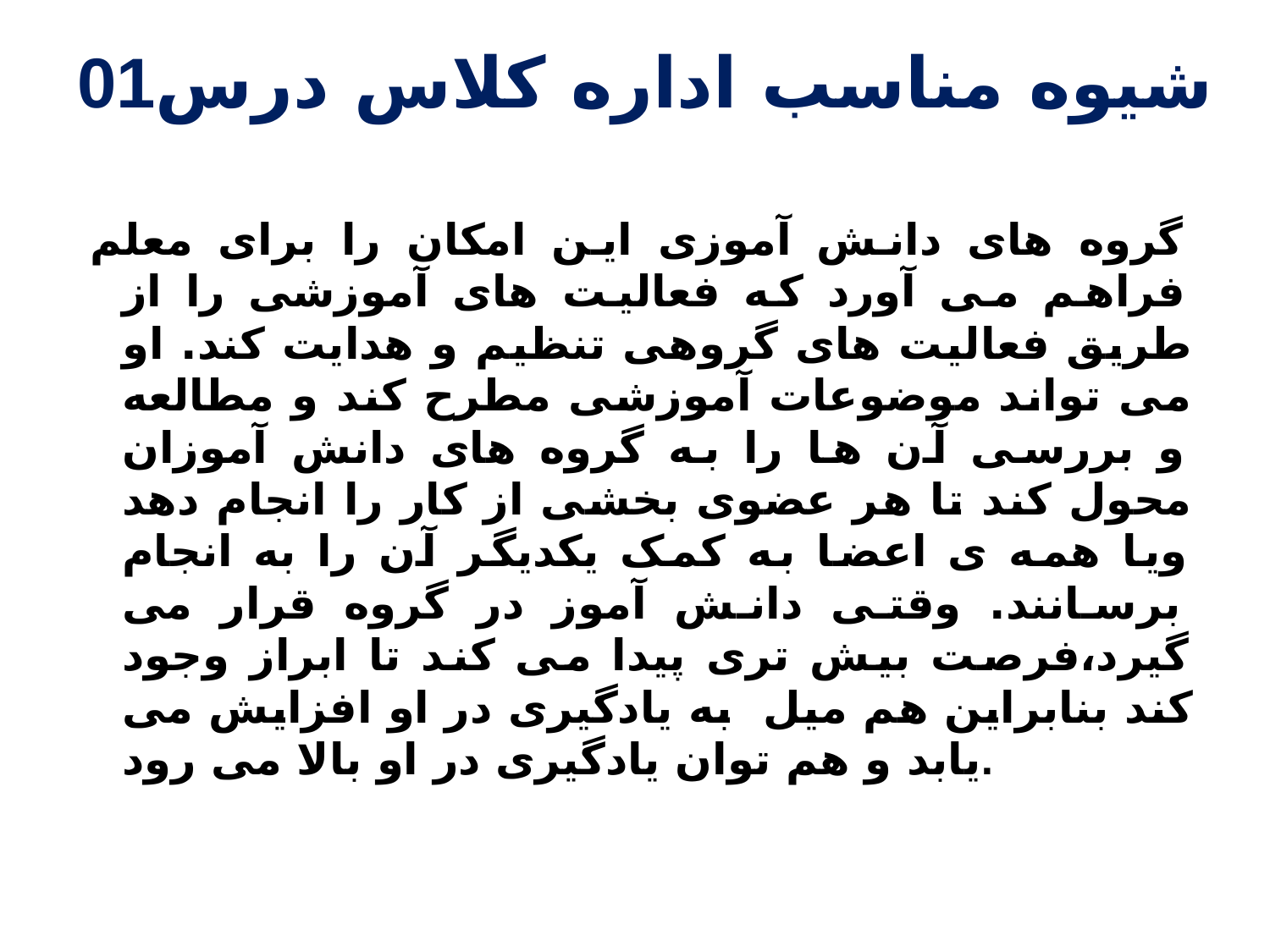

# 01شیوه مناسب اداره کلاس درس
گروه های دانش آموزی این امکان را برای معلم فراهم می آورد که فعالیت های آموزشی را از طریق فعالیت های گروهی تنظیم و هدایت کند. او می تواند موضوعات آموزشی مطرح کند و مطالعه و بررسی آن ها را به گروه های دانش آموزان محول کند تا هر عضوی بخشی از کار را انجام دهد ویا همه ی اعضا به کمک یکدیگر آن را به انجام برسانند. وقتی دانش آموز در گروه قرار می گیرد،فرصت بیش تری پیدا می کند تا ابراز وجود کند بنابراین هم میل  به یادگیری در او افزایش می یابد و هم توان یادگیری در او بالا می رود.